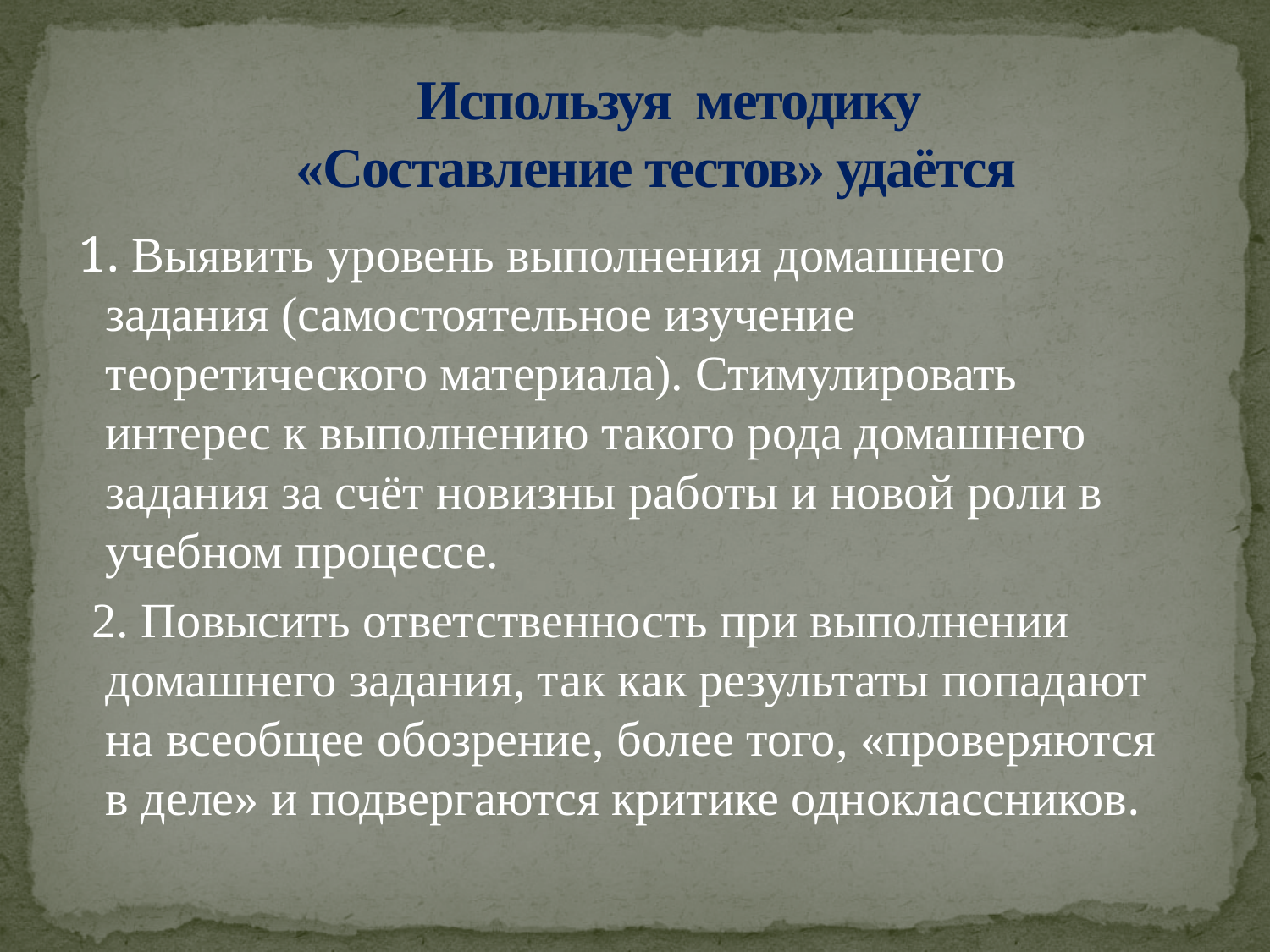

# Используя  методику «Составление тестов» удаётся
 1. Выявить уровень выполнения домашнего задания (самостоятельное изучение теоретического материала). Стимулировать интерес к выполнению такого рода домашнего задания за счёт новизны работы и новой роли в учебном процессе.
  2. Повысить ответственность при выполнении домашнего задания, так как результаты попадают на всеобщее обозрение, более того, «проверяются в деле» и подвергаются критике одноклассников.